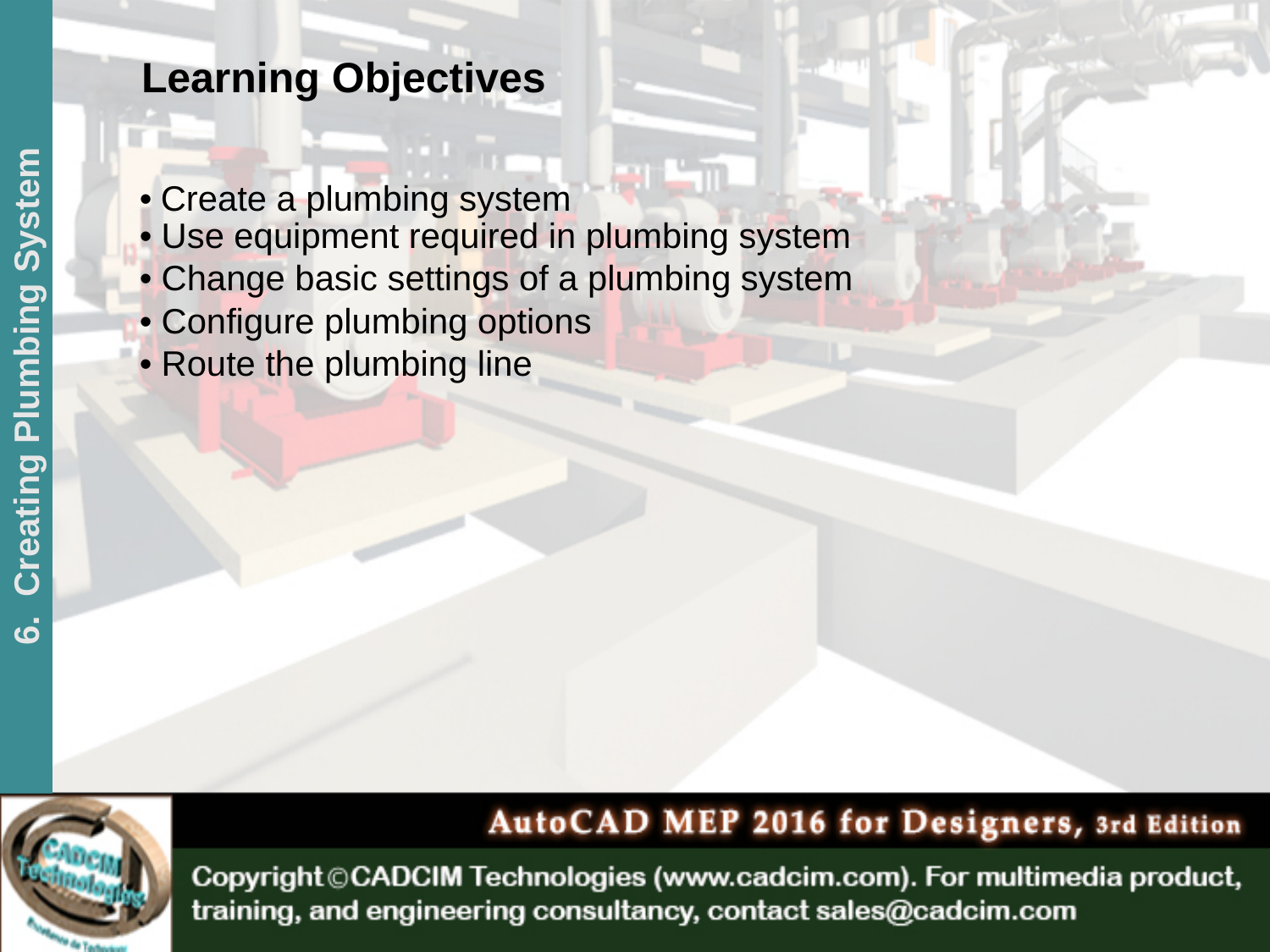

Learning Objectives

• Use equipment required in plumbing system
• Change basic settings of a plumbing system
• Configure plumbing options
• Route the plumbing line

• Create a plumbing system